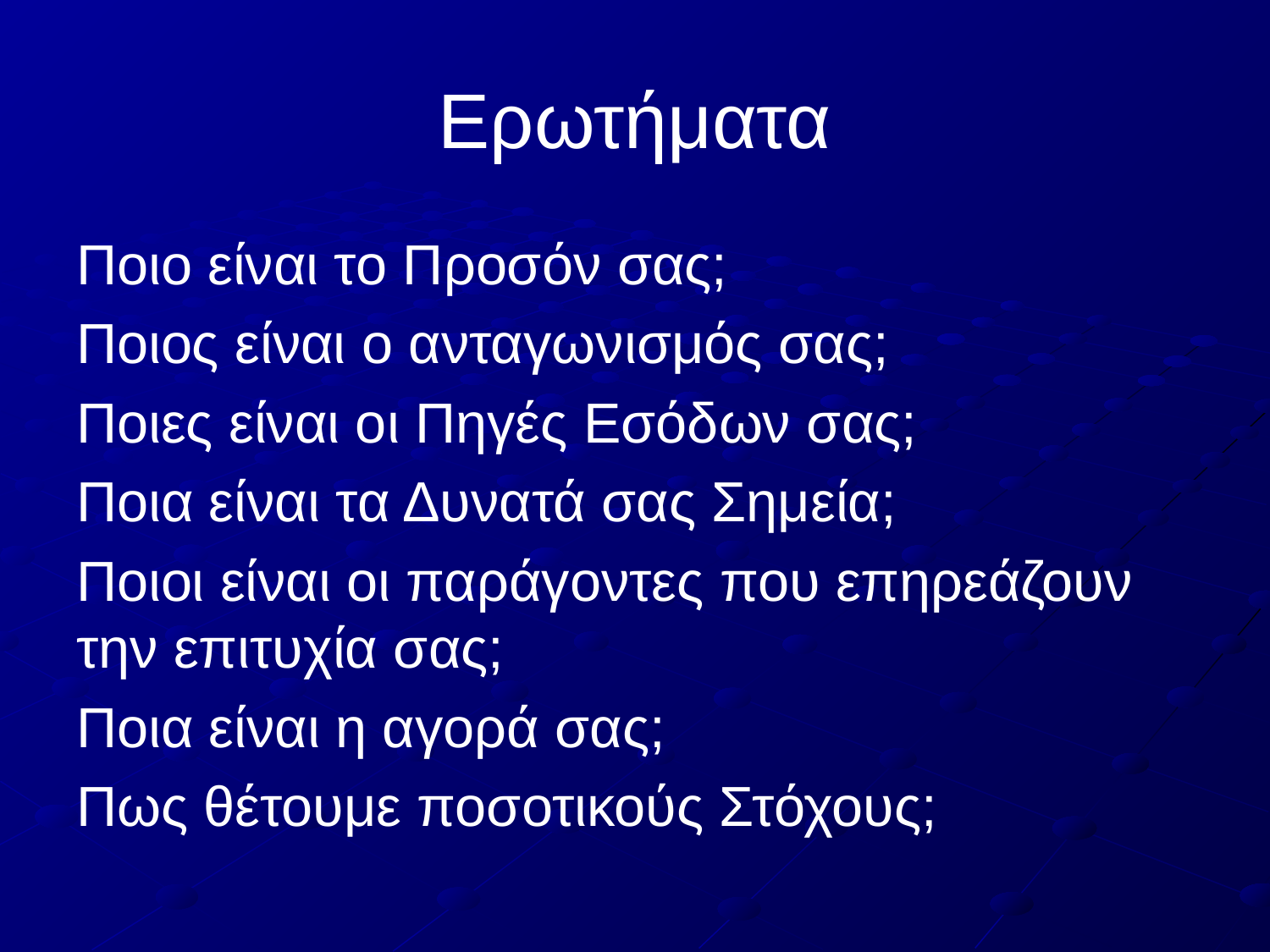

# Ερωτήματα
Ποιο είναι το Προσόν σας;
Ποιος είναι ο ανταγωνισμός σας;
Ποιες είναι οι Πηγές Εσόδων σας;
Ποια είναι τα Δυνατά σας Σημεία;
Ποιοι είναι οι παράγοντες που επηρεάζουν την επιτυχία σας;
Ποια είναι η αγορά σας;
Πως θέτουμε ποσοτικούς Στόχους;